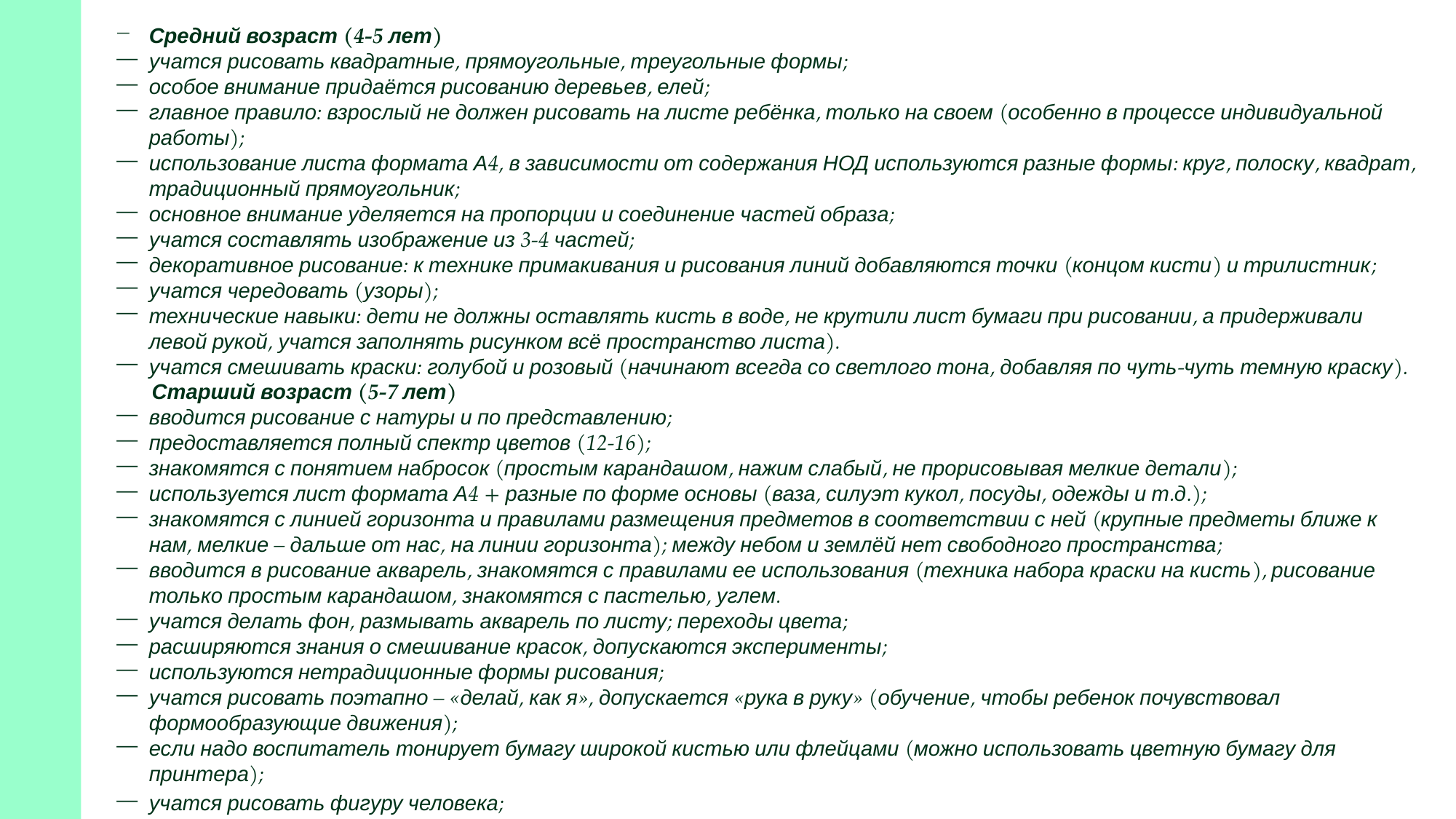

Средний возраст (4-5 лет)
учатся рисовать квадратные, прямоугольные, треугольные формы;
особое внимание придаётся рисованию деревьев, елей;
главное правило: взрослый не должен рисовать на листе ребёнка, только на своем (особенно в процессе индивидуальной работы);
использование листа формата А4, в зависимости от содержания НОД используются разные формы: круг, полоску, квадрат, традиционный прямоугольник;
основное внимание уделяется на пропорции и соединение частей образа;
учатся составлять изображение из 3-4 частей;
декоративное рисование: к технике примакивания и рисования линий добавляются точки (концом кисти) и трилистник;
учатся чередовать (узоры);
технические навыки: дети не должны оставлять кисть в воде, не крутили лист бумаги при рисовании, а придерживали левой рукой, учатся заполнять рисунком всё пространство листа).
учатся смешивать краски: голубой и розовый (начинают всегда со светлого тона, добавляя по чуть-чуть темную краску).
       Старший возраст (5-7 лет)
вводится рисование с натуры и по представлению;
предоставляется полный спектр цветов (12-16);
знакомятся с понятием набросок (простым карандашом, нажим слабый, не прорисовывая мелкие детали);
используется лист формата А4 + разные по форме основы (ваза, силуэт кукол, посуды, одежды и т.д.);
знакомятся с линией горизонта и правилами размещения предметов в соответствии с ней (крупные предметы ближе к нам, мелкие – дальше от нас, на линии горизонта); между небом и землёй нет свободного пространства;
вводится в рисование акварель, знакомятся с правилами ее использования (техника набора краски на кисть), рисование только простым карандашом, знакомятся с пастелью, углем.
учатся делать фон, размывать акварель по листу; переходы цвета;
расширяются знания о смешивание красок, допускаются эксперименты;
используются нетрадиционные формы рисования;
учатся рисовать поэтапно – «делай, как я», допускается «рука в руку» (обучение, чтобы ребенок почувствовал формообразующие движения);
если надо воспитатель тонирует бумагу широкой кистью или флейцами (можно использовать цветную бумагу для принтера);
учатся рисовать фигуру человека;
учатся объединять несколько образов в сюжет, создавать композицию;